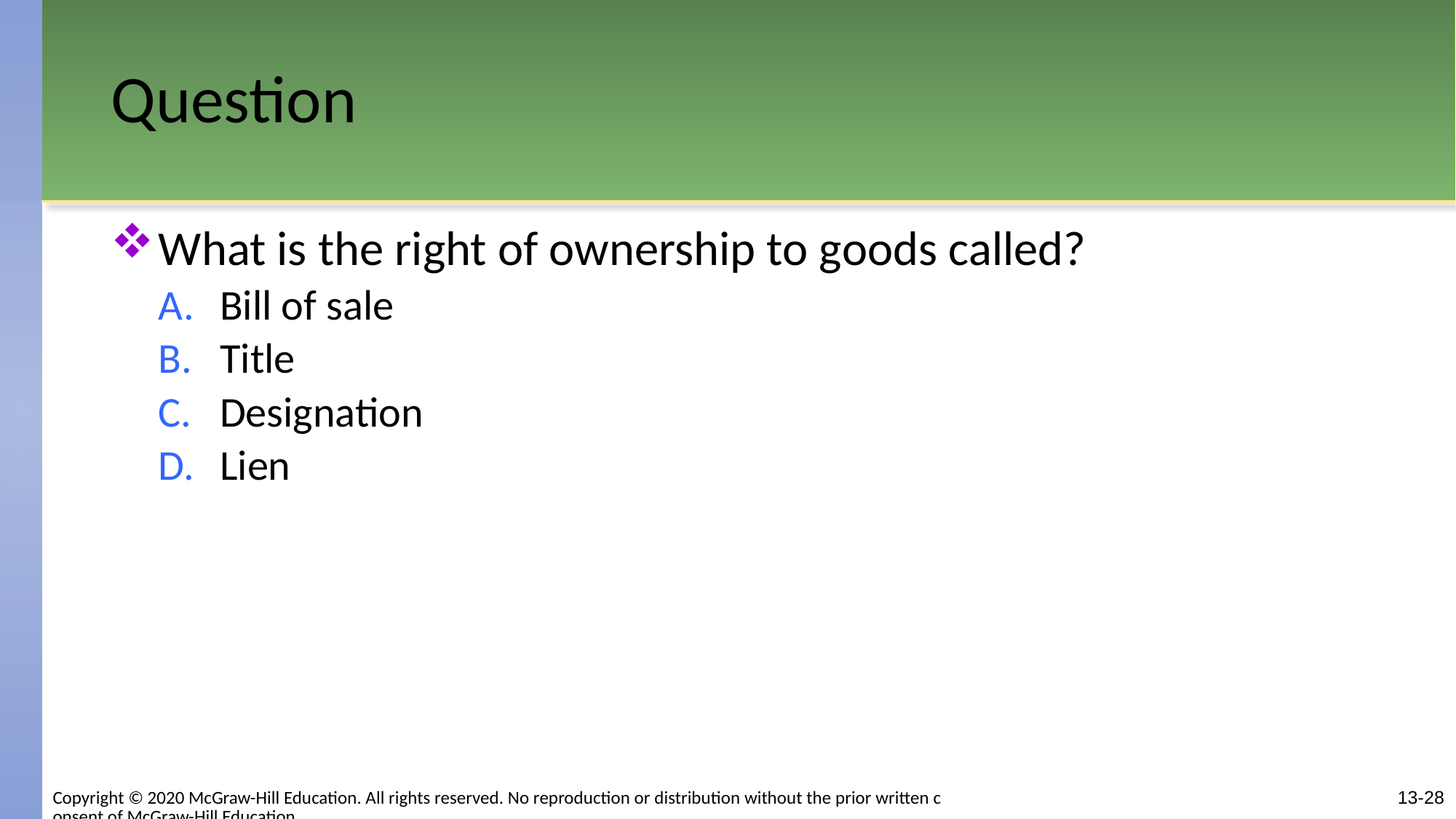

# Question
What is the right of ownership to goods called?
Bill of sale
Title
Designation
Lien
Copyright © 2020 McGraw-Hill Education. All rights reserved. No reproduction or distribution without the prior written consent of McGraw-Hill Education.
13-28